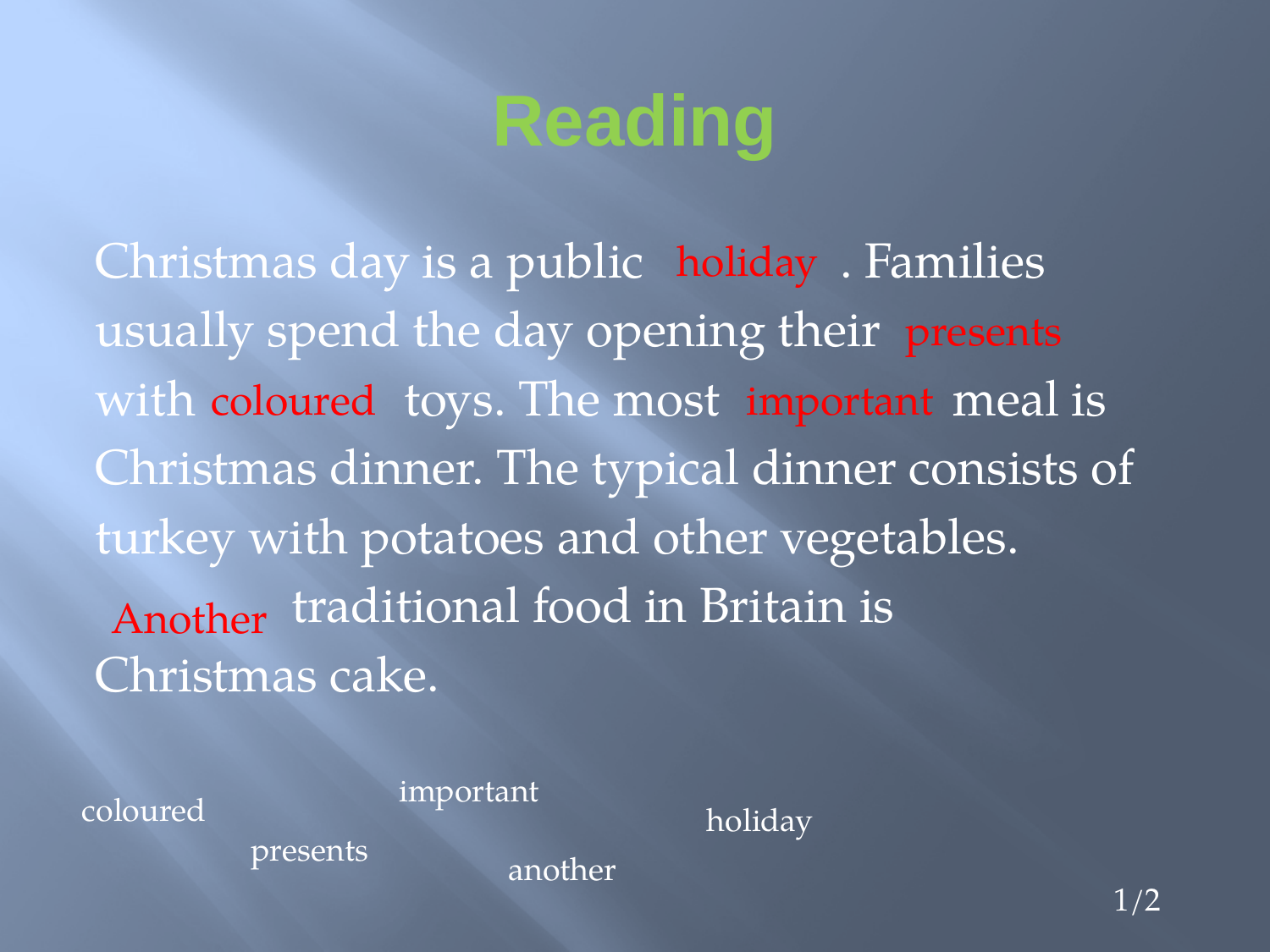

# Reading
Christmas day is a public                . Families
usually spend the day opening their
with                 toys. The most                   meal is
Christmas dinner. The typical dinner consists of
turkey with potatoes and other vegetables.
                traditional food in Britain is
Christmas cake.
holiday
presents
coloured
important
Another
important
coloured
holiday
presents
another
1/2